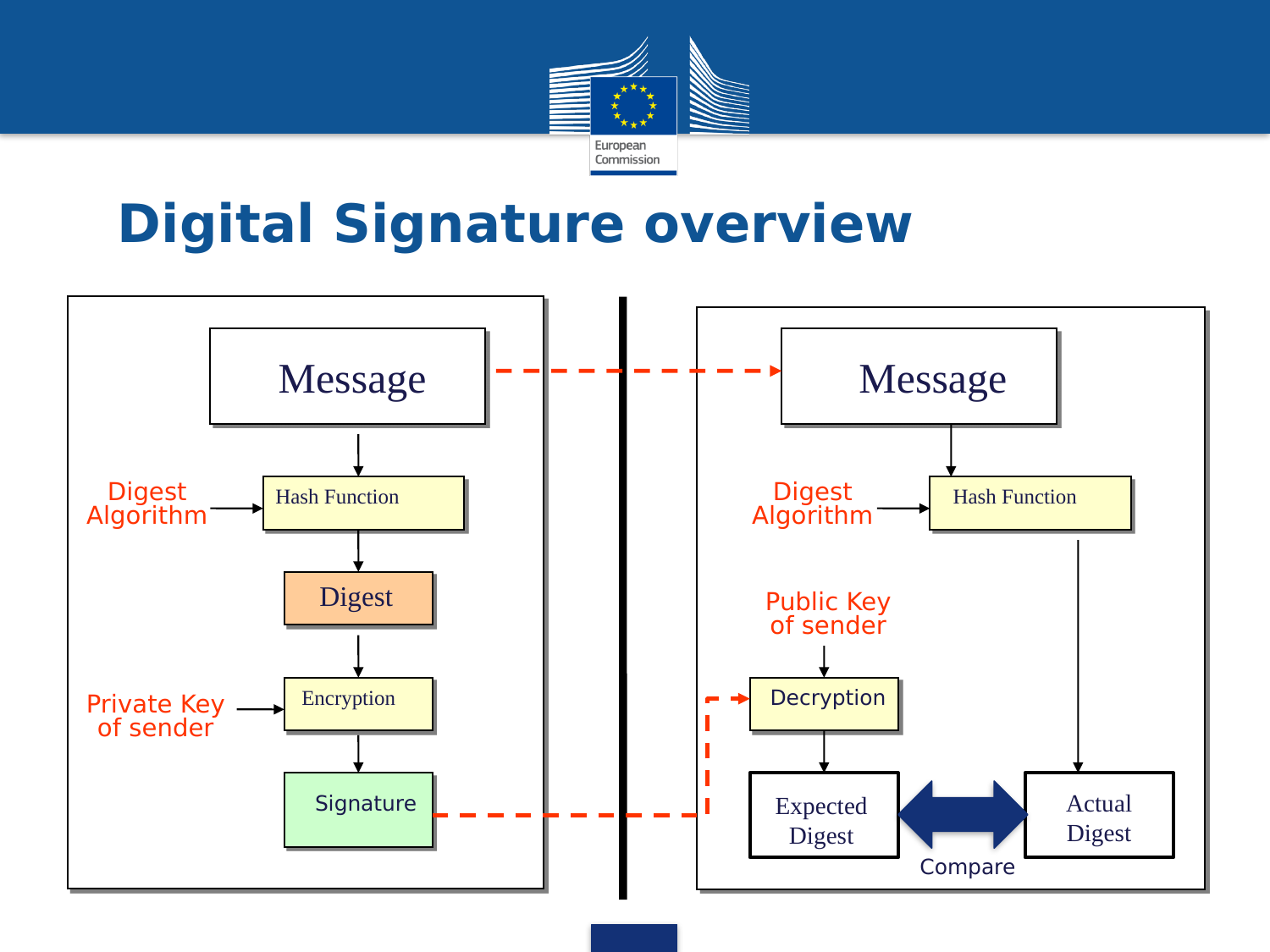

# Digital Signature overview

Message
Message

Digest
Algorithm
Digest
Algorithm

Hash Function

Hash Function

Digest
Public Key
of sender

Encryption

Decryption
Private Key
of sender

Actual Digest
Signature
Expected Digest
Compare